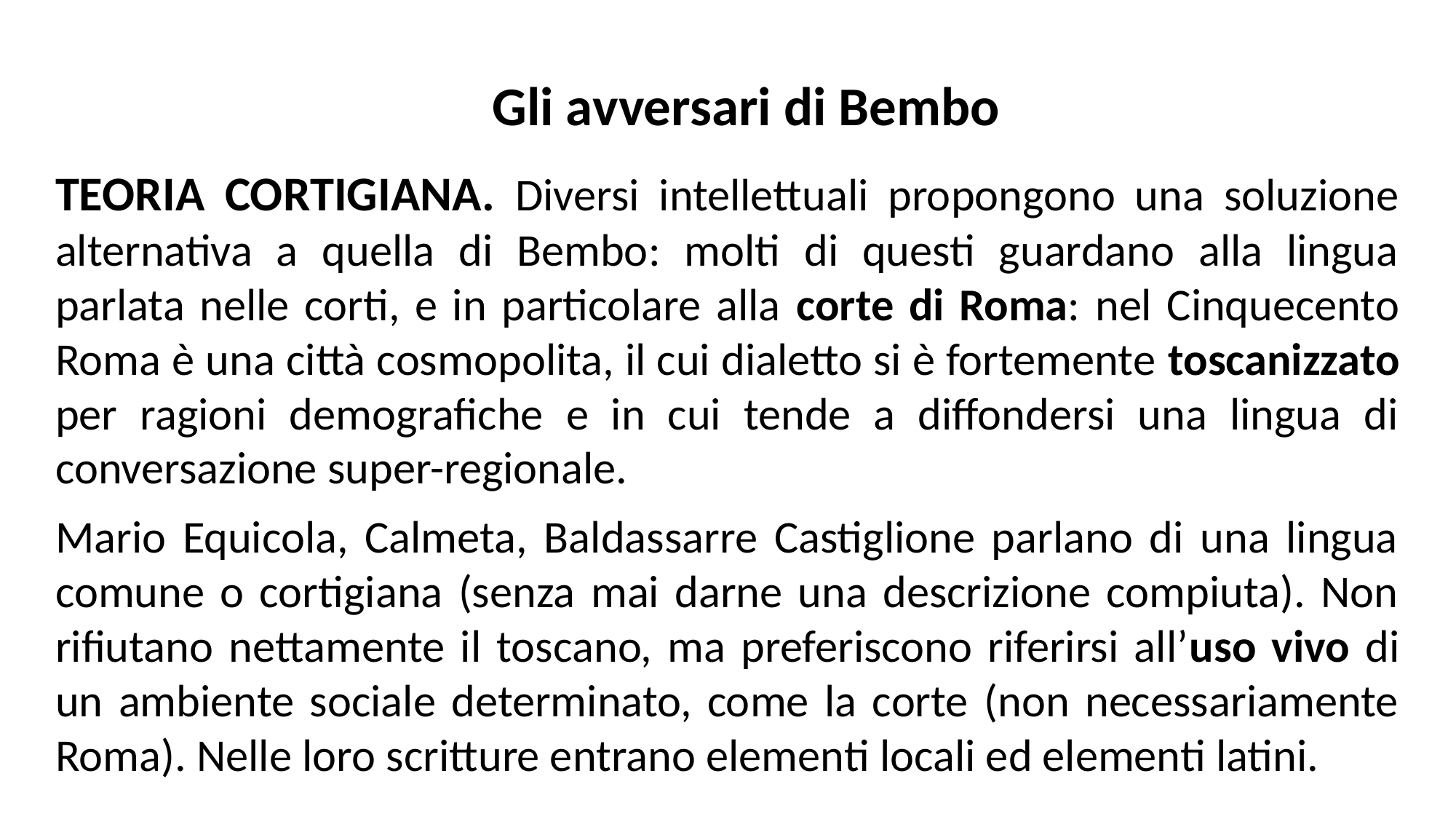

Gli avversari di Bembo
TEORIA CORTIGIANA. Diversi intellettuali propongono una soluzione alternativa a quella di Bembo: molti di questi guardano alla lingua parlata nelle corti, e in particolare alla corte di Roma: nel Cinquecento Roma è una città cosmopolita, il cui dialetto si è fortemente toscanizzato per ragioni demografiche e in cui tende a diffondersi una lingua di conversazione super-regionale.
Mario Equicola, Calmeta, Baldassarre Castiglione parlano di una lingua comune o cortigiana (senza mai darne una descrizione compiuta). Non rifiutano nettamente il toscano, ma preferiscono riferirsi all’uso vivo di un ambiente sociale determinato, come la corte (non necessariamente Roma). Nelle loro scritture entrano elementi locali ed elementi latini.